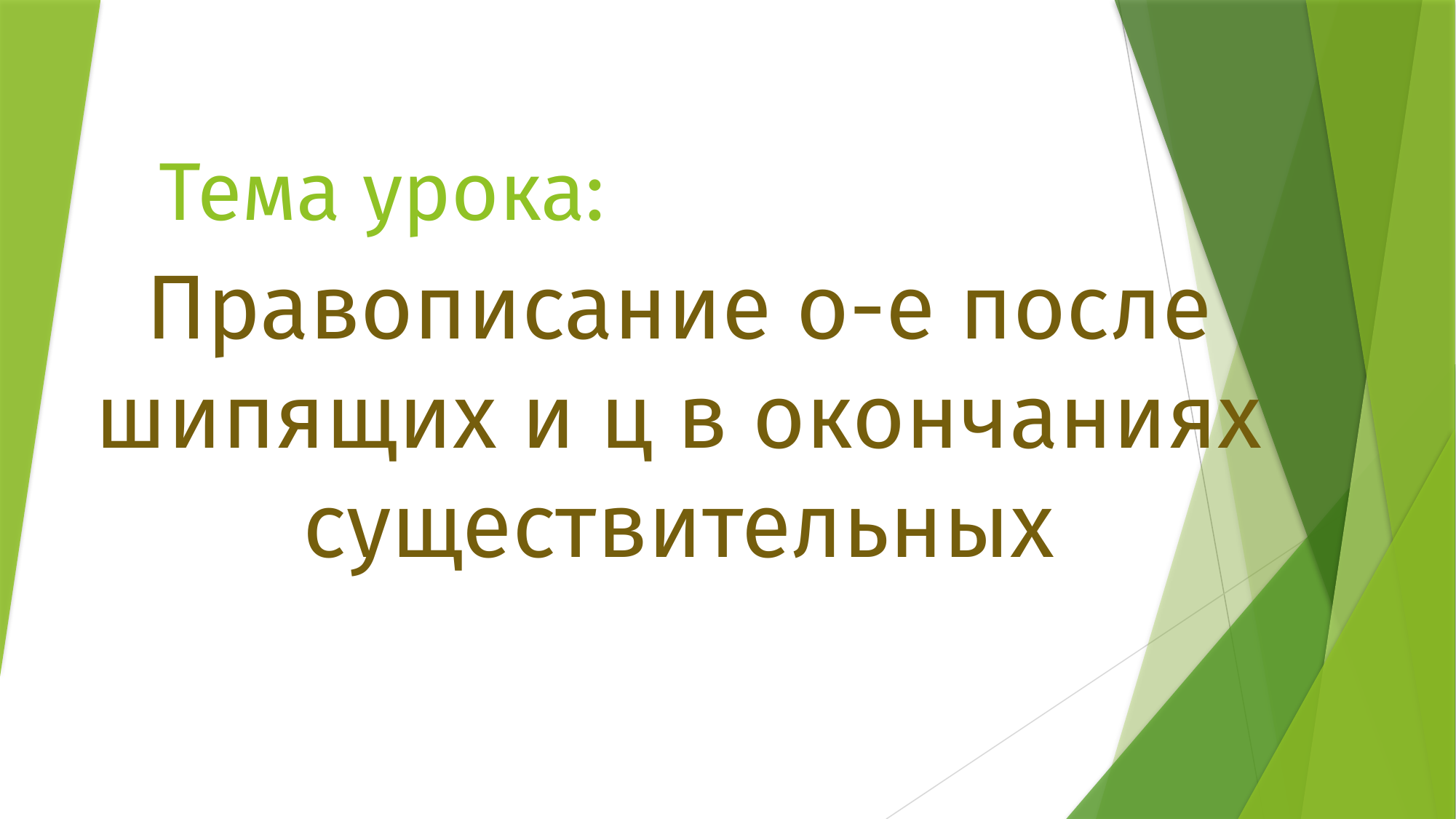

# Тема урока:
Правописание о-е после шипящих и ц в окончаниях существительных